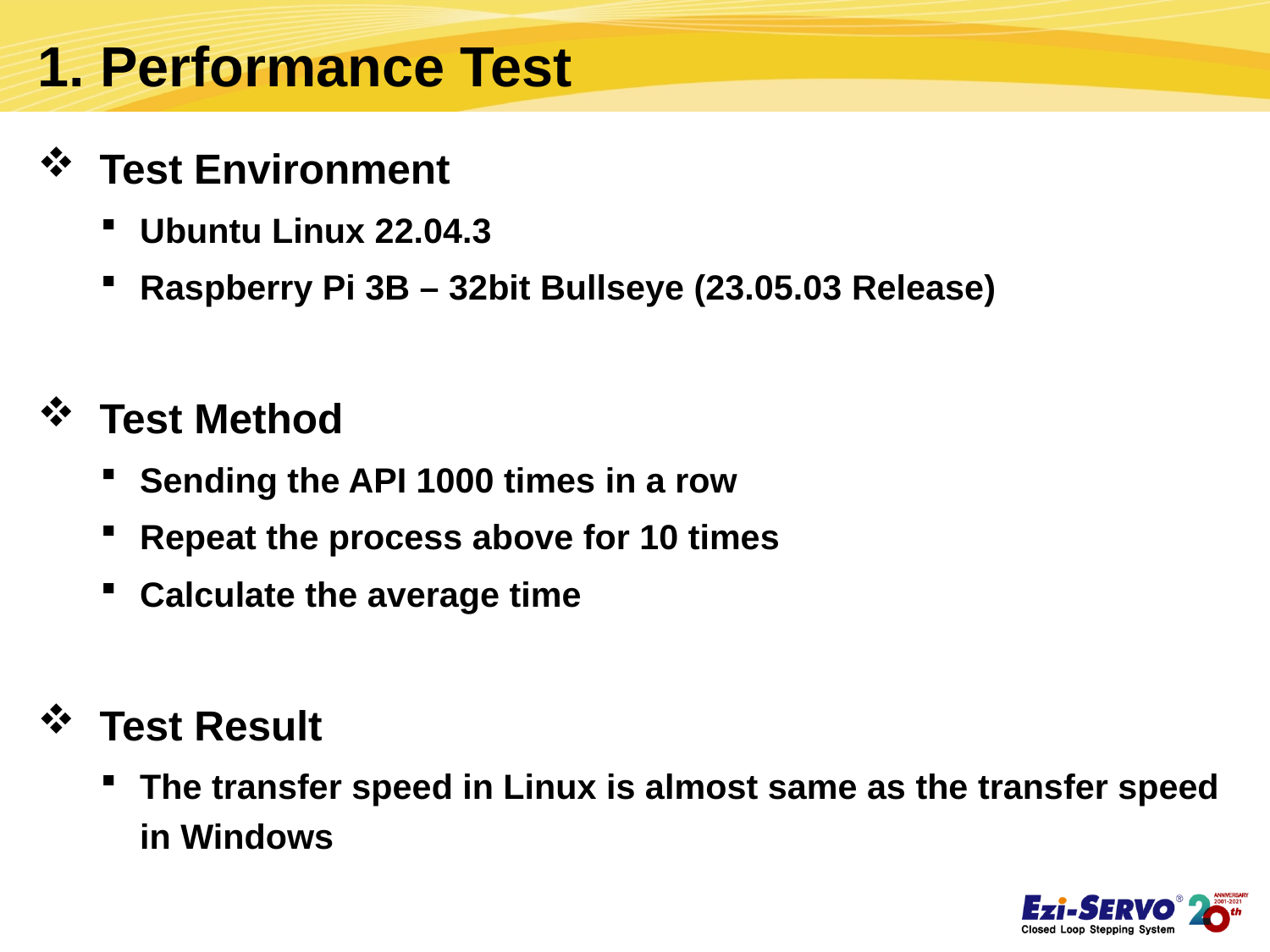

# 1. Performance Test
Test Environment
Ubuntu Linux 22.04.3
Raspberry Pi 3B – 32bit Bullseye (23.05.03 Release)

Test Method
Sending the API 1000 times in a row
Repeat the process above for 10 times
Calculate the average time

Test Result
The transfer speed in Linux is almost same as the transfer speed in Windows